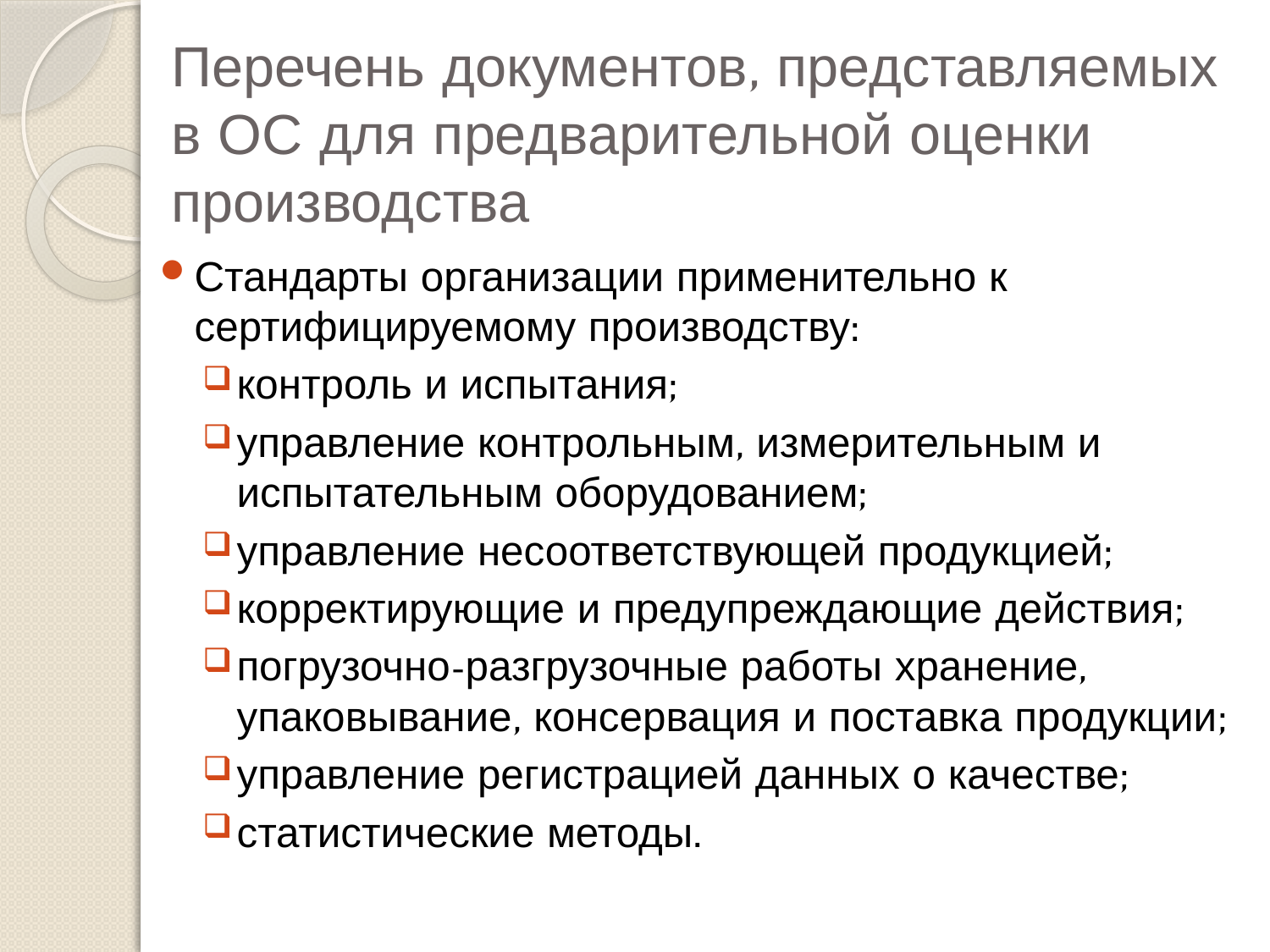

# Перечень документов, представляемых в ОС для предварительной оценки производства
Стандарты организации применительно к сертифицируемому производству:
контроль и испытания;
управление контрольным, измерительным и испытательным оборудованием;
управление несоответствующей продукцией;
корректирующие и предупреждающие действия;
погрузочно-разгрузочные работы хранение, упаковывание, консервация и поставка продукции;
управление регистрацией данных о качестве;
статистические методы.